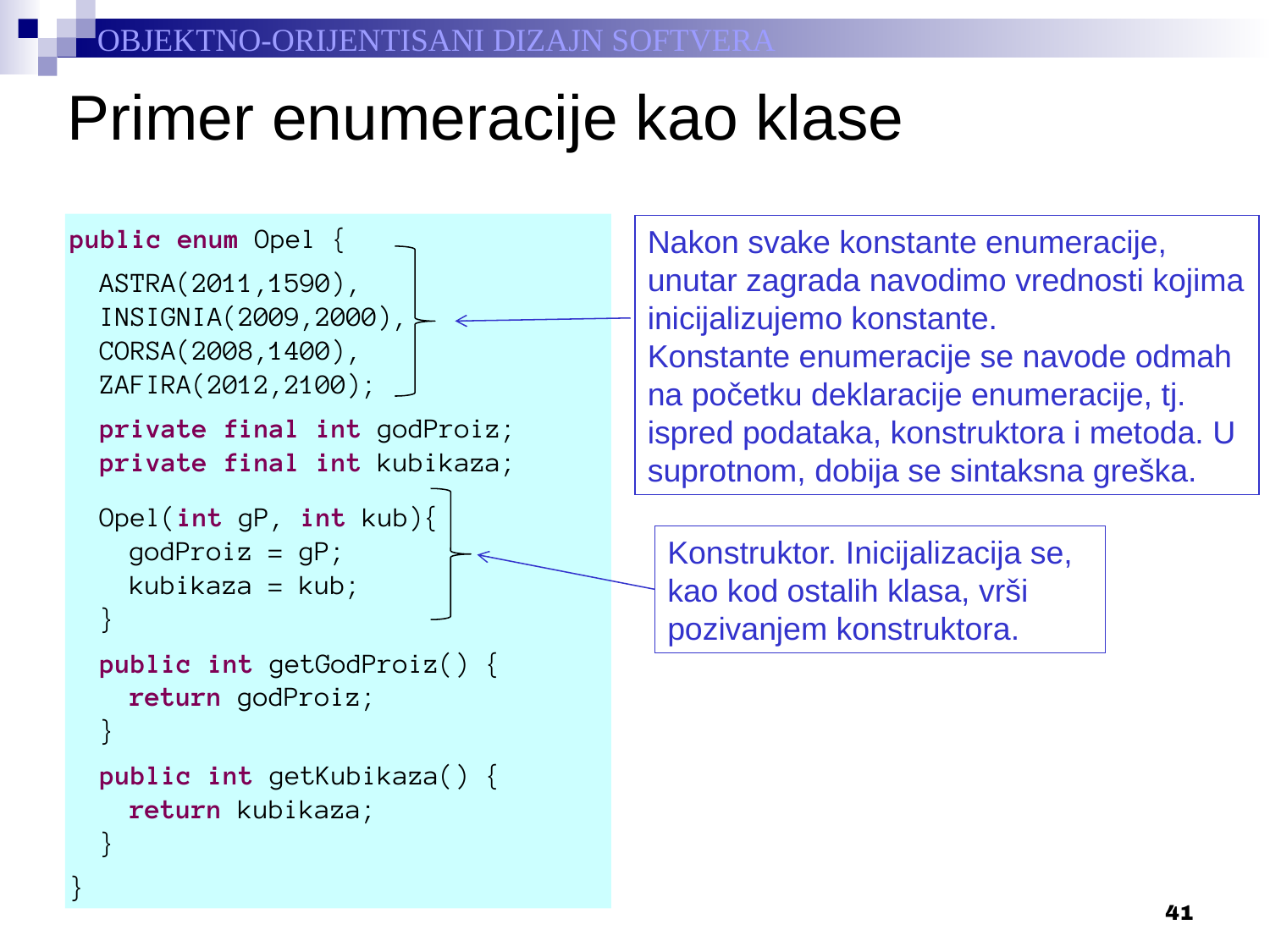

# Primer enumeracije kao klase
public enum Opel {
	ASTRA(2011,1590),
	INSIGNIA(2009,2000),
	CORSA(2008,1400),
	ZAFIRA(2012,2100);
	private final int godProiz;
	private final int kubikaza;
	Opel(int gP, int kub){
		godProiz = gP;
		kubikaza = kub;
	}
	public int getGodProiz() {
		return godProiz;
	}
	public int getKubikaza() {
		return kubikaza;
	}
}
Nakon svake konstante enumeracije, unutar zagrada navodimo vrednosti kojima inicijalizujemo konstante.
Konstante enumeracije se navode odmah na početku deklaracije enumeracije, tj. ispred podataka, konstruktora i metoda. U suprotnom, dobija se sintaksna greška.

Konstruktor. Inicijalizacija se, kao kod ostalih klasa, vrši pozivanjem konstruktora.
41